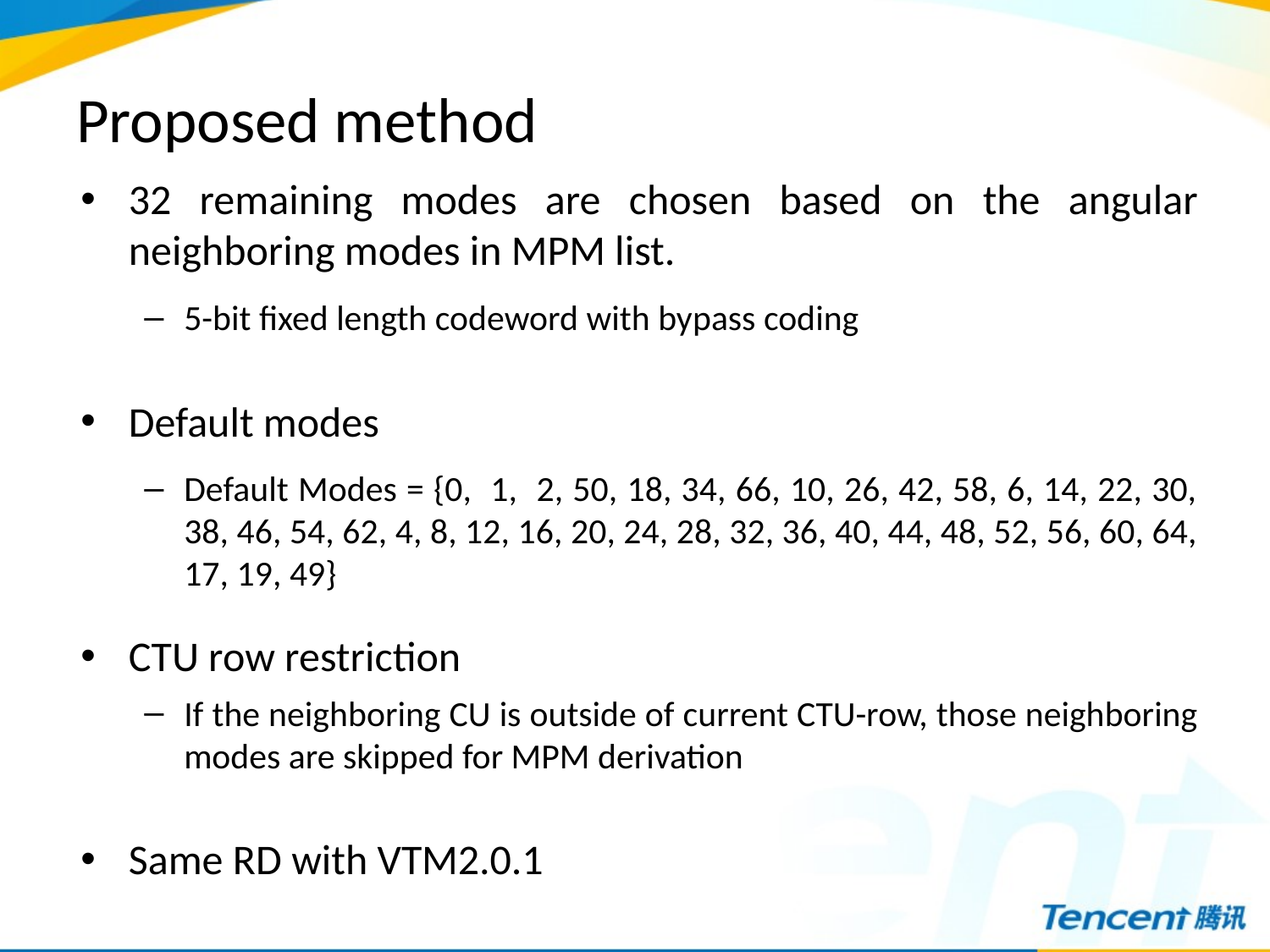

# Proposed method
32 remaining modes are chosen based on the angular neighboring modes in MPM list.
5-bit fixed length codeword with bypass coding
Default modes
Default Modes = {0,  1,  2, 50, 18, 34, 66, 10, 26, 42, 58, 6, 14, 22, 30, 38, 46, 54, 62, 4, 8, 12, 16, 20, 24, 28, 32, 36, 40, 44, 48, 52, 56, 60, 64, 17, 19, 49}
CTU row restriction
If the neighboring CU is outside of current CTU-row, those neighboring modes are skipped for MPM derivation
Same RD with VTM2.0.1